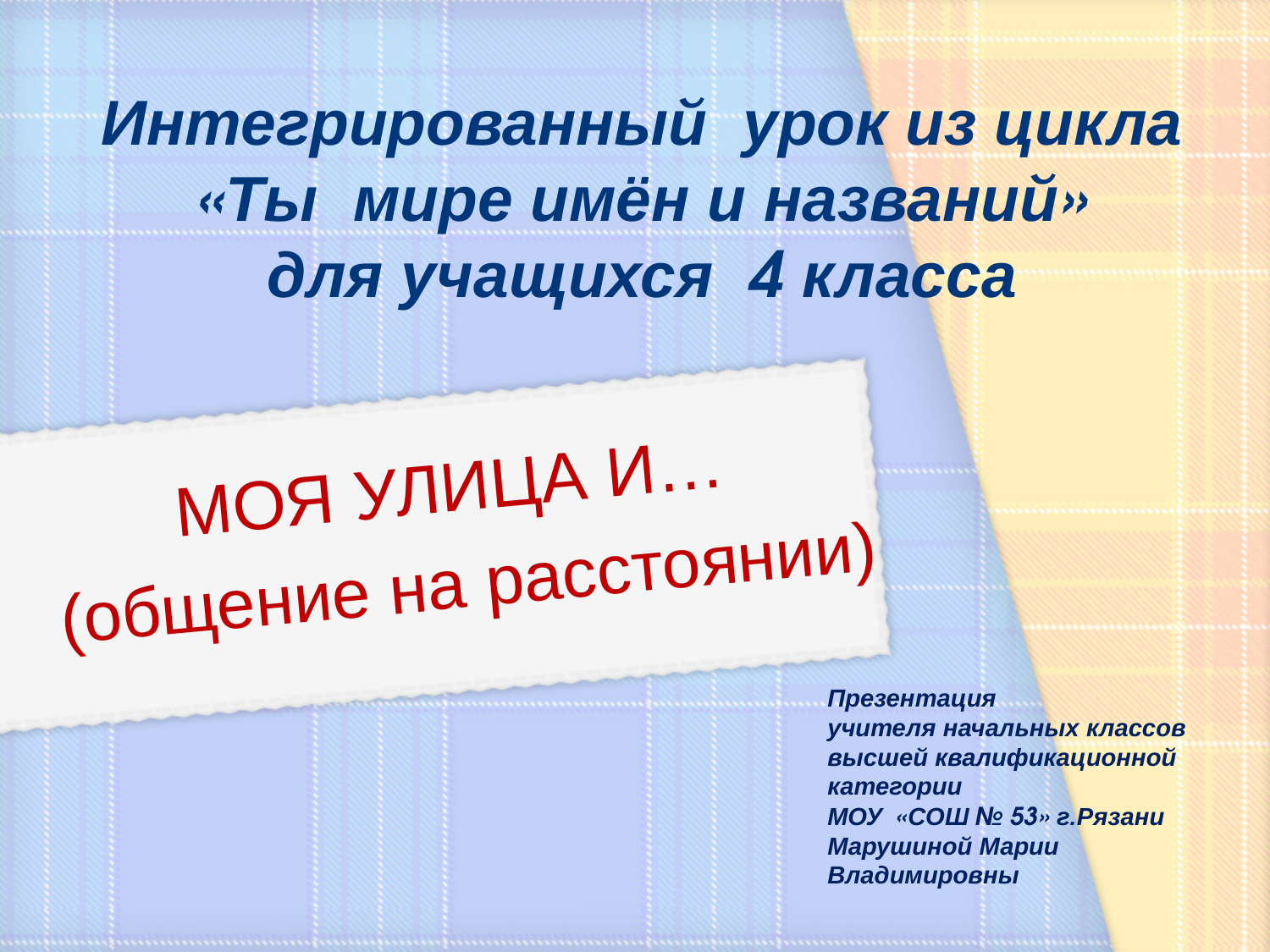

# Интегрированный  урок из цикла «Ты  мире имён и названий» для учащихся  4 класса

МОЯ УЛИЦА И…
 (общение на расстоянии)
Презентация
учителя начальных классов
высшей квалификационной категории
МОУ  «СОШ № 53» г.Рязани
Марушиной Марии Владимировны